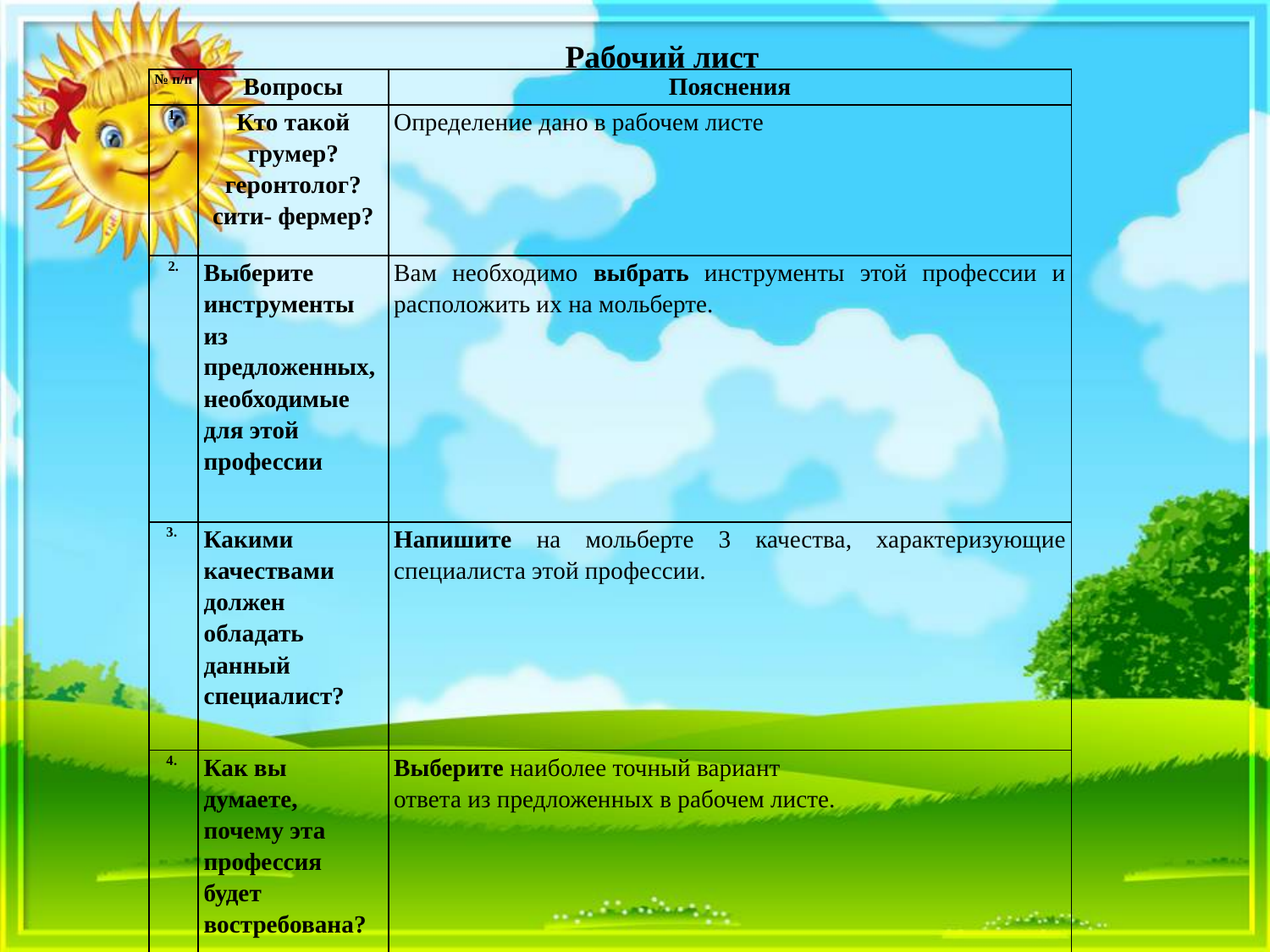

Рабочий лист
| № п/п | Вопросы | Пояснения |
| --- | --- | --- |
| 1. | Кто такой грумер? геронтолог? сити- фермер? | Определение дано в рабочем листе |
| 2. | Выберите инструменты из предложенных, необходимые для этой профессии | Вам необходимо выбрать инструменты этой профессии и расположить их на мольберте. |
| 3. | Какими качествами должен обладать данный специалист? | Напишите на мольберте 3 качества, характеризующие специалиста этой профессии. |
| 4. | Как вы думаете, почему эта профессия будет востребована? | Выберите наиболее точный вариант ответа из предложенных в рабочем листе. |